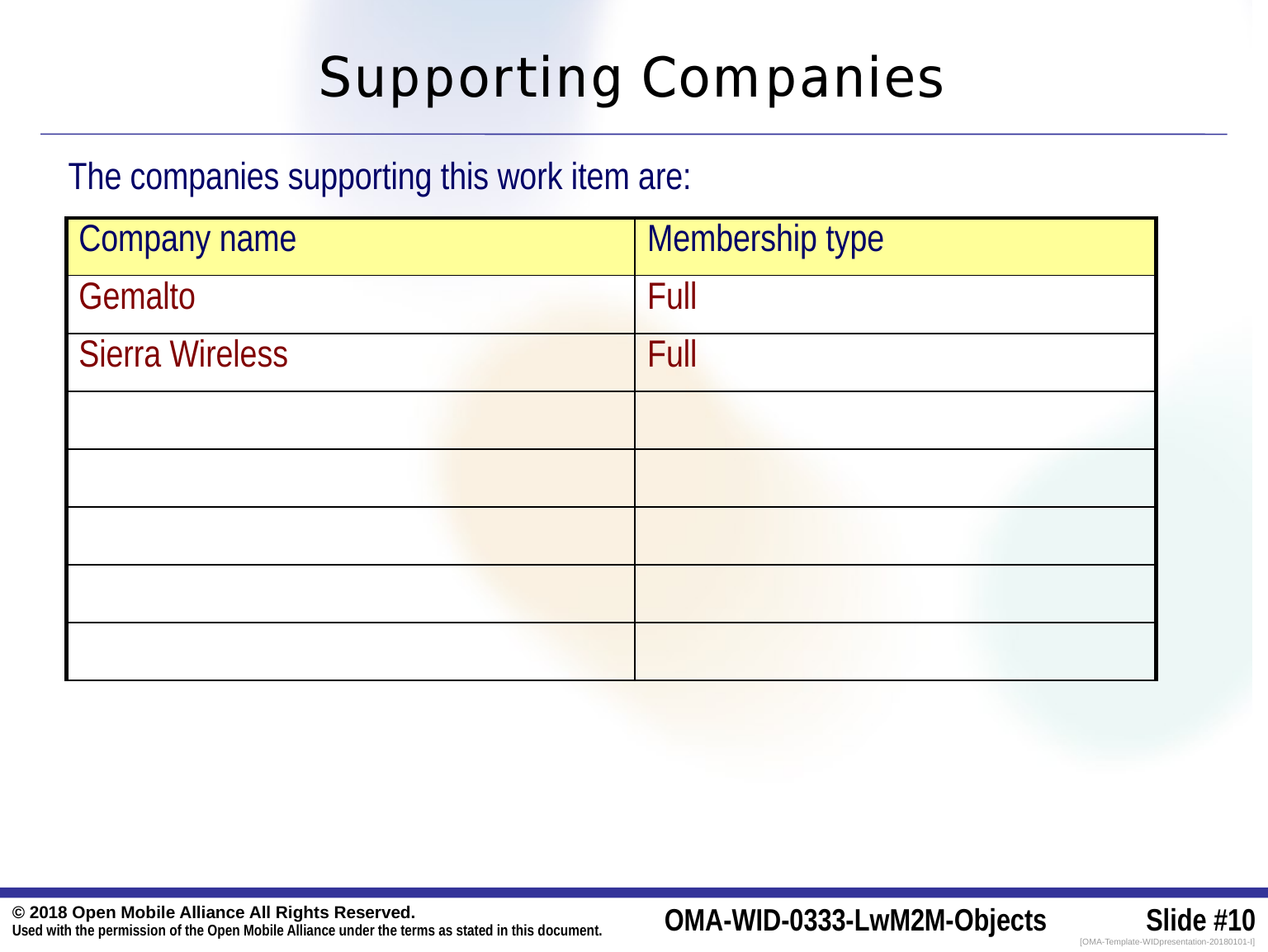

# Supporting Companies
The companies supporting this work item are:
| Company name | Membership type |
| --- | --- |
| Gemalto | Full |
| Sierra Wireless | Full |
|  |  |
|  |  |
|  |  |
|  |  |
|  |  |